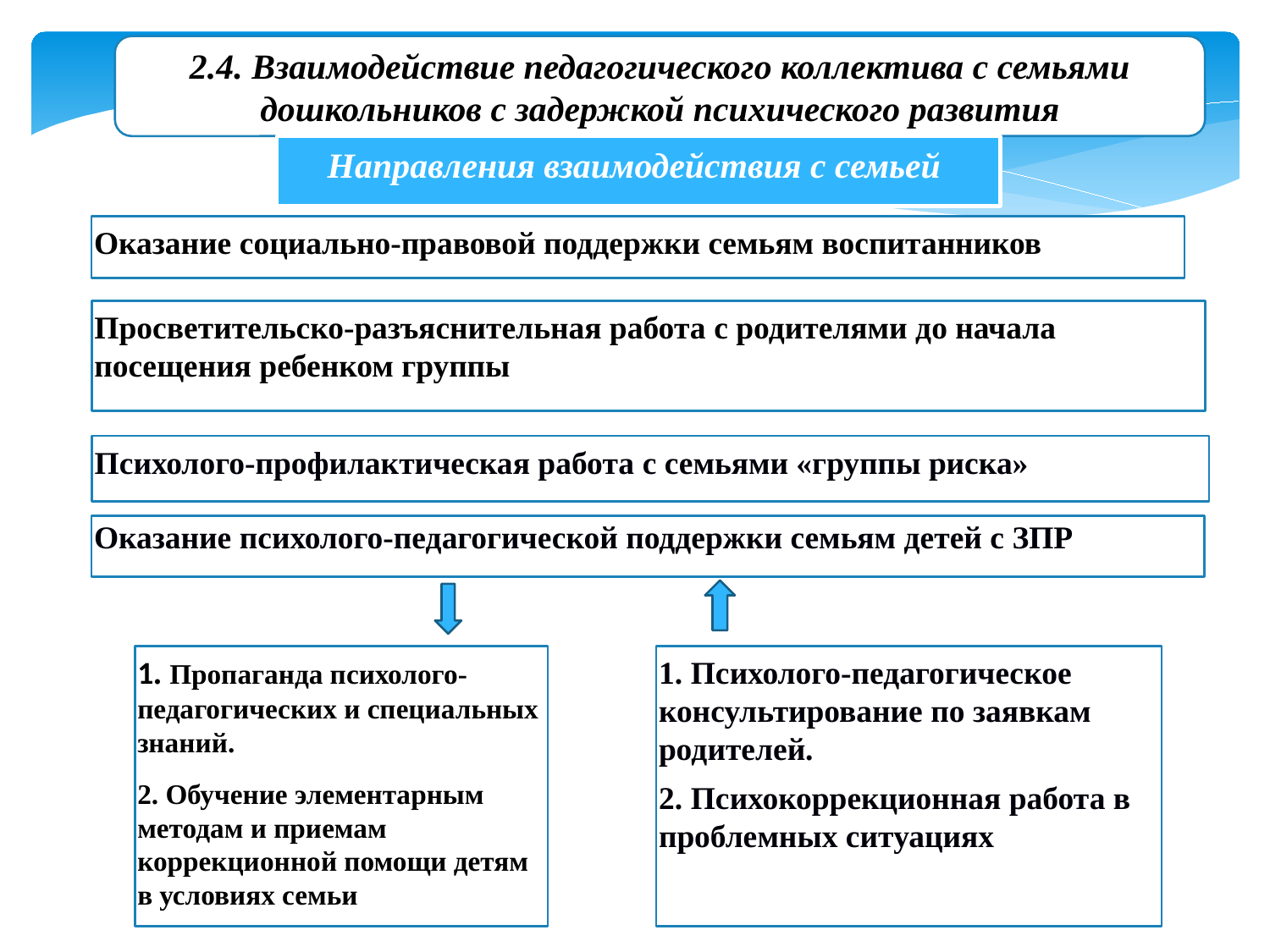

2.4. Взаимодействие педагогического коллектива с семьями дошкольников с задержкой психического развития
Направления взаимодействия с семьей
Оказание социально-правовой поддержки семьям воспитанников
Просветительско-разъяснительная работа с родителями до начала посещения ребенком группы
Психолого-профилактическая работа с семьями «группы риска»
Оказание психолого-педагогической поддержки семьям детей с ЗПР

1. Пропаганда психолого-педагогических и специальных знаний.
2. Обучение элементарным методам и приемам коррекционной помощи детям в условиях семьи
1. Психолого-педагогическое консультирование по заявкам родителей.
2. Психокоррекционная работа в проблемных ситуациях